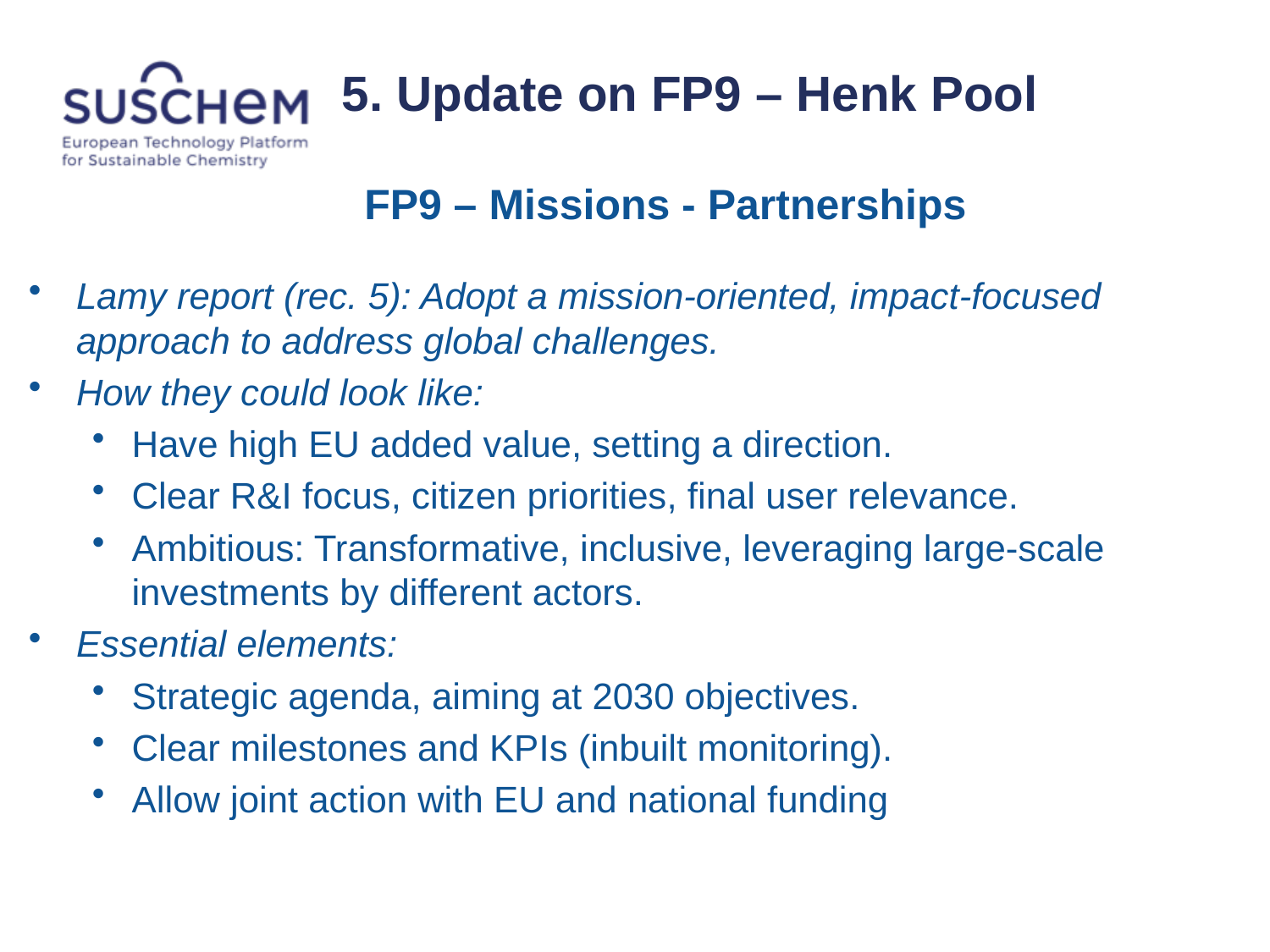

# 5. Update on FP9 – Henk Pool
FP9 – Missions - Partnerships
Lamy report (rec. 5): Adopt a mission-oriented, impact-focused approach to address global challenges.
How they could look like:
Have high EU added value, setting a direction.
Clear R&I focus, citizen priorities, final user relevance.
Ambitious: Transformative, inclusive, leveraging large-scale investments by different actors.
Essential elements:
Strategic agenda, aiming at 2030 objectives.
Clear milestones and KPIs (inbuilt monitoring).
Allow joint action with EU and national funding